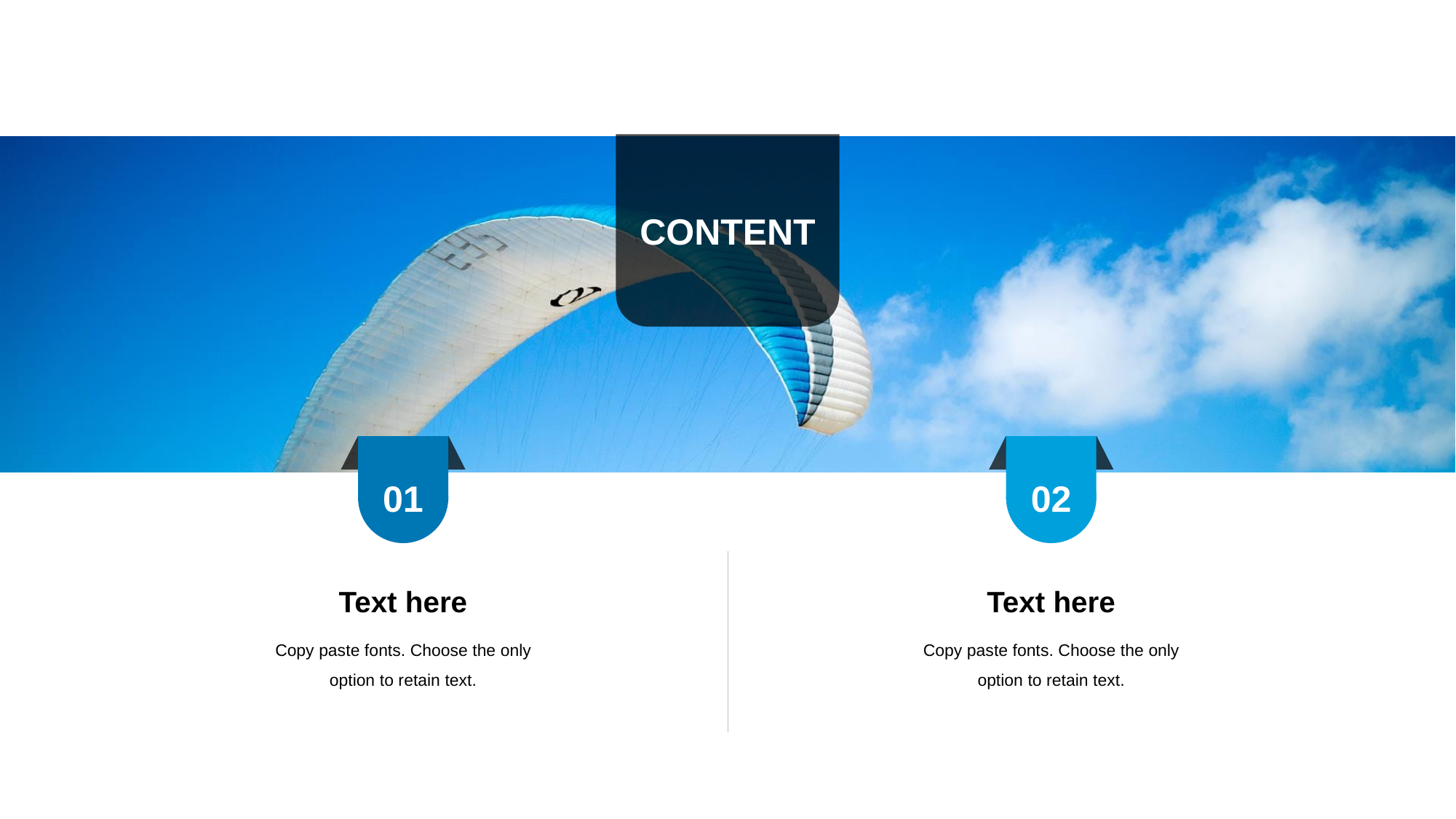

CONTENT

01
Text here
Copy paste fonts. Choose the only option to retain text.

02
Text here
Copy paste fonts. Choose the only option to retain text.